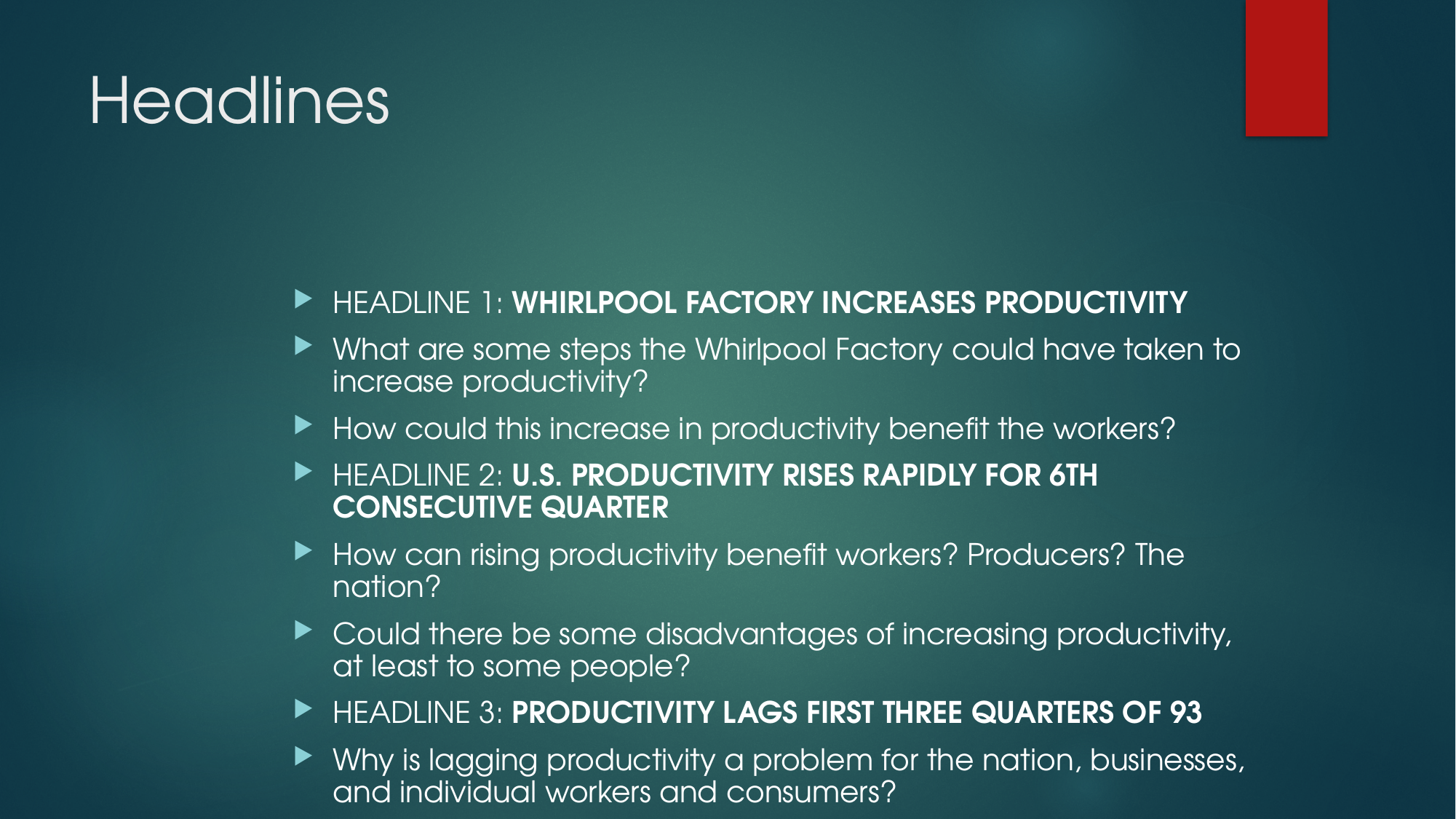

# Headlines
HEADLINE 1: WHIRLPOOL FACTORY INCREASES PRODUCTIVITY
What are some steps the Whirlpool Factory could have taken to increase productivity?
How could this increase in productivity benefit the workers?
HEADLINE 2: U.S. PRODUCTIVITY RISES RAPIDLY FOR 6TH CONSECUTIVE QUARTER
How can rising productivity benefit workers? Producers? The nation?
Could there be some disadvantages of increasing productivity, at least to some people?
HEADLINE 3: PRODUCTIVITY LAGS FIRST THREE QUARTERS OF 93
Why is lagging productivity a problem for the nation, businesses, and individual workers and consumers?